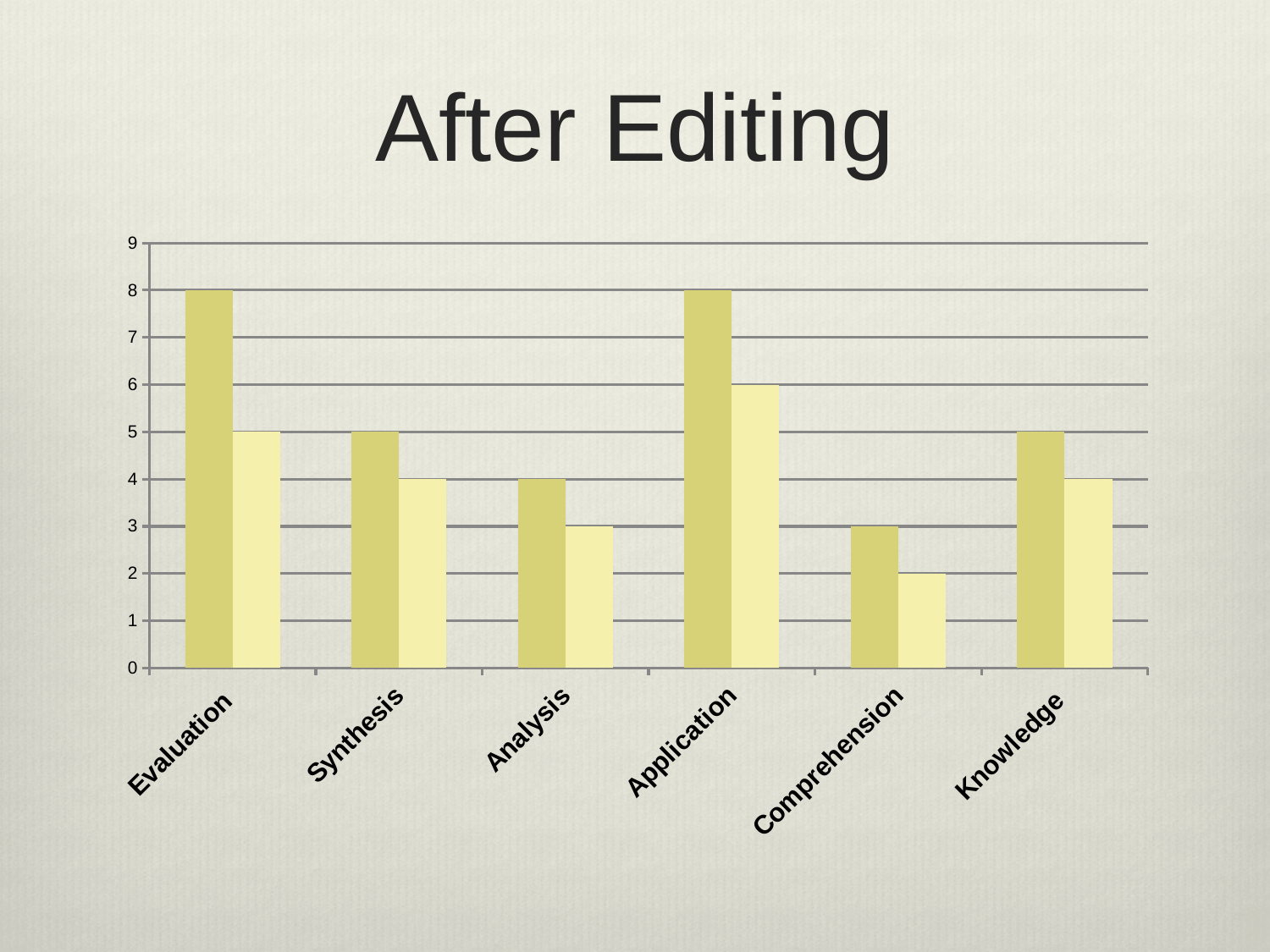

# After Editing

### Chart

| Category |  |  |
|---|---|---|
| Evaluation  | 8.0 | 5.0 |
| Synthesis | 5.0 | 4.0 |
| Analysis | 4.0 | 3.0 |
| Application | 8.0 | 6.0 |
| Comprehension | 3.0 | 2.0 |
| Knowledge  | 5.0 | 4.0 |